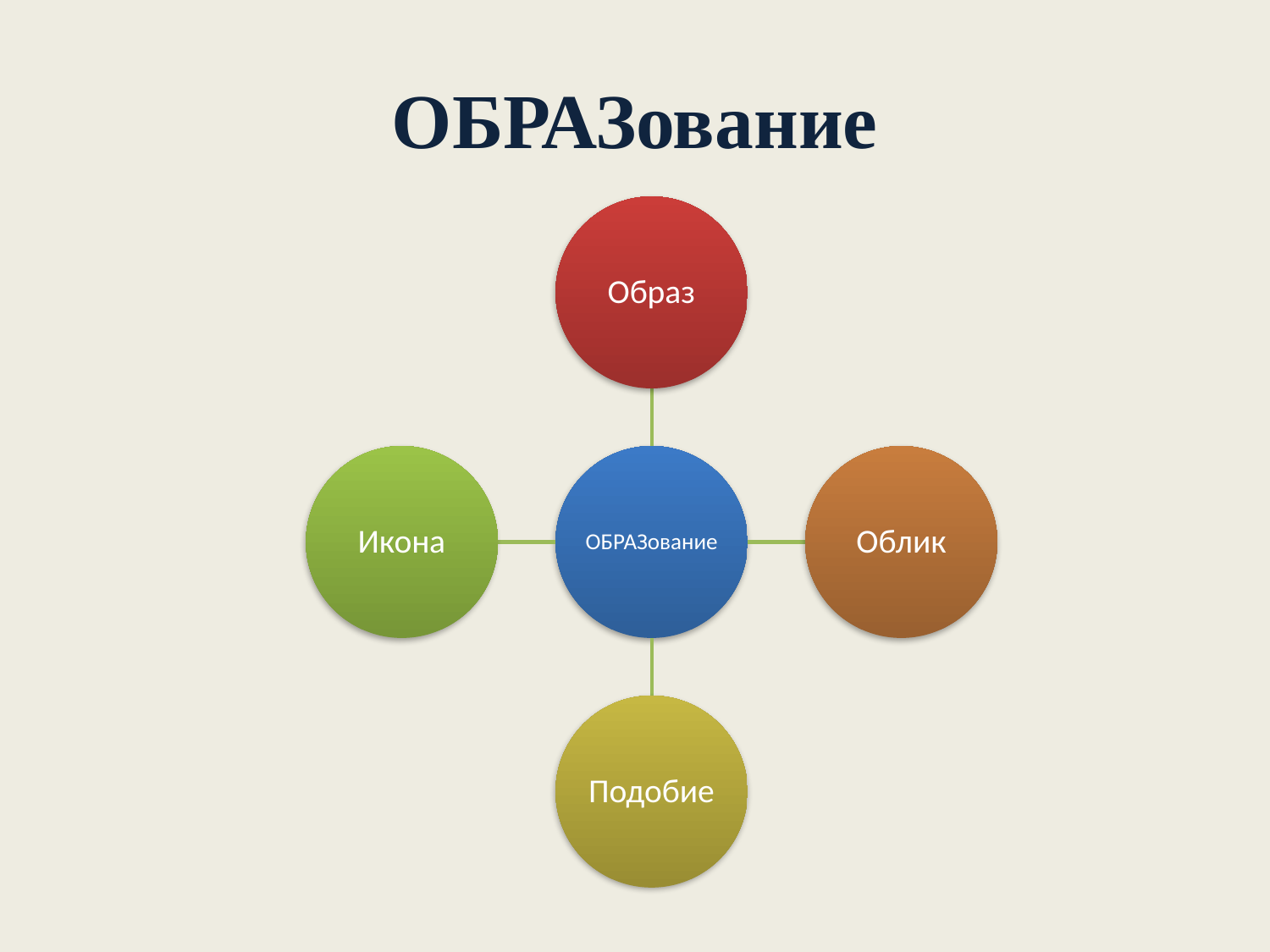

# ОБРАЗование
ОБРАЗование

Образ

Облик

Подобие

Икона